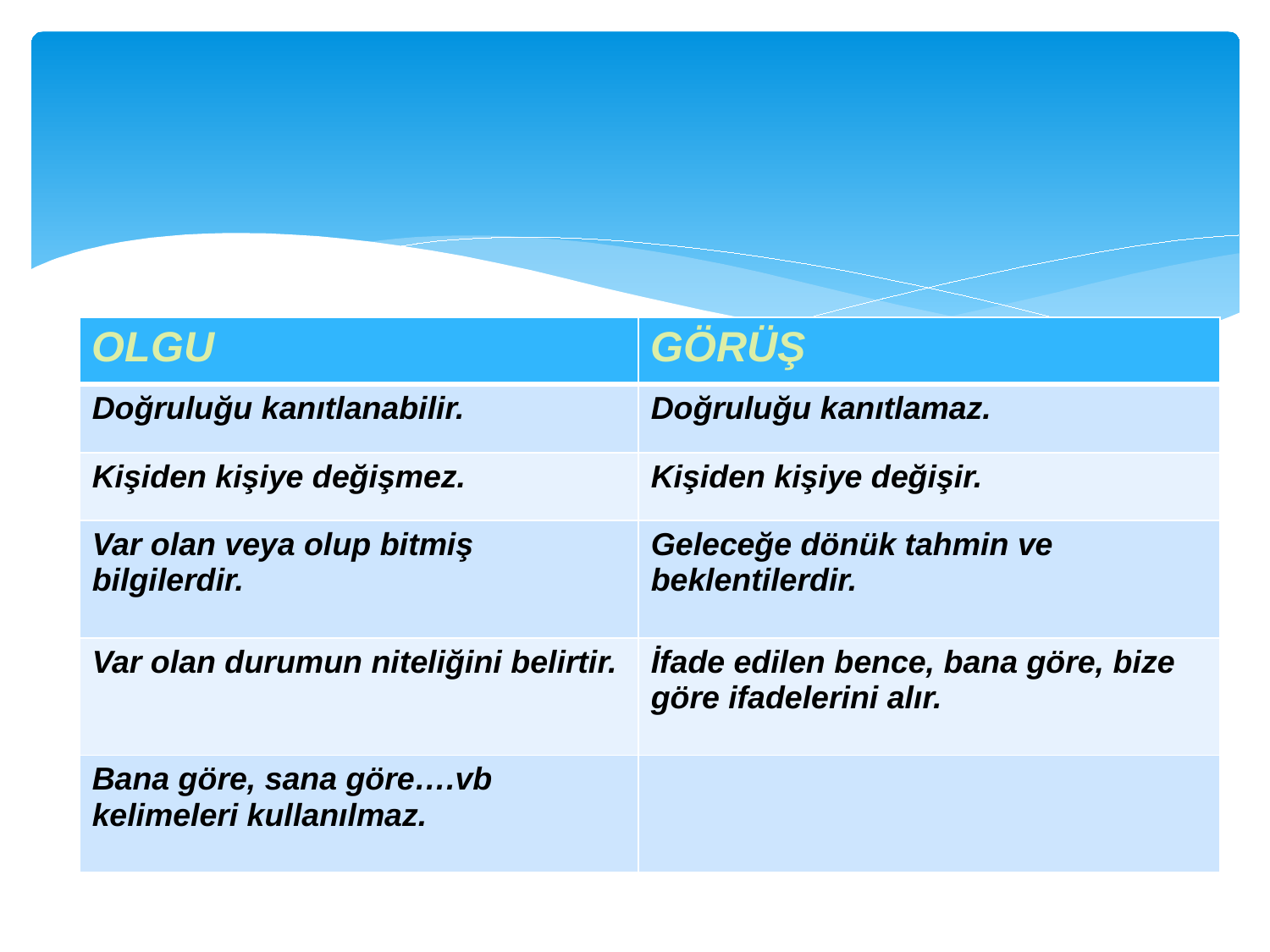

#
| OLGU | GÖRÜŞ |
| --- | --- |
| Doğruluğu kanıtlanabilir. | Doğruluğu kanıtlamaz. |
| Kişiden kişiye değişmez. | Kişiden kişiye değişir. |
| Var olan veya olup bitmiş bilgilerdir. | Geleceğe dönük tahmin ve beklentilerdir. |
| Var olan durumun niteliğini belirtir. | İfade edilen bence, bana göre, bize göre ifadelerini alır. |
| Bana göre, sana göre….vb kelimeleri kullanılmaz. |  |